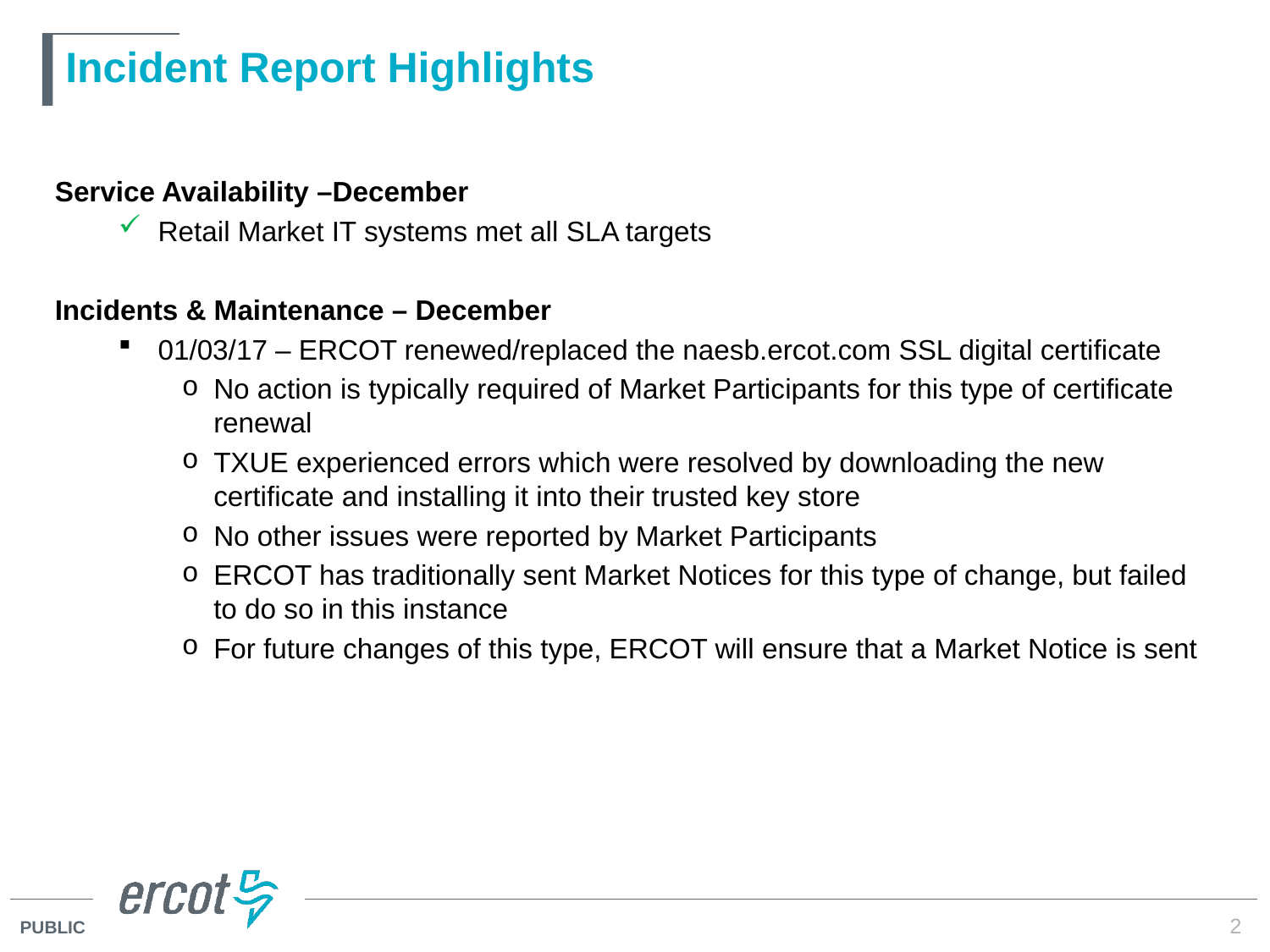

# Incident Report Highlights

Service Availability –December
Retail Market IT systems met all SLA targets

Incidents & Maintenance – December
01/03/17 – ERCOT renewed/replaced the naesb.ercot.com SSL digital certificate
No action is typically required of Market Participants for this type of certificate renewal
TXUE experienced errors which were resolved by downloading the new certificate and installing it into their trusted key store
No other issues were reported by Market Participants
ERCOT has traditionally sent Market Notices for this type of change, but failed to do so in this instance
For future changes of this type, ERCOT will ensure that a Market Notice is sent

2